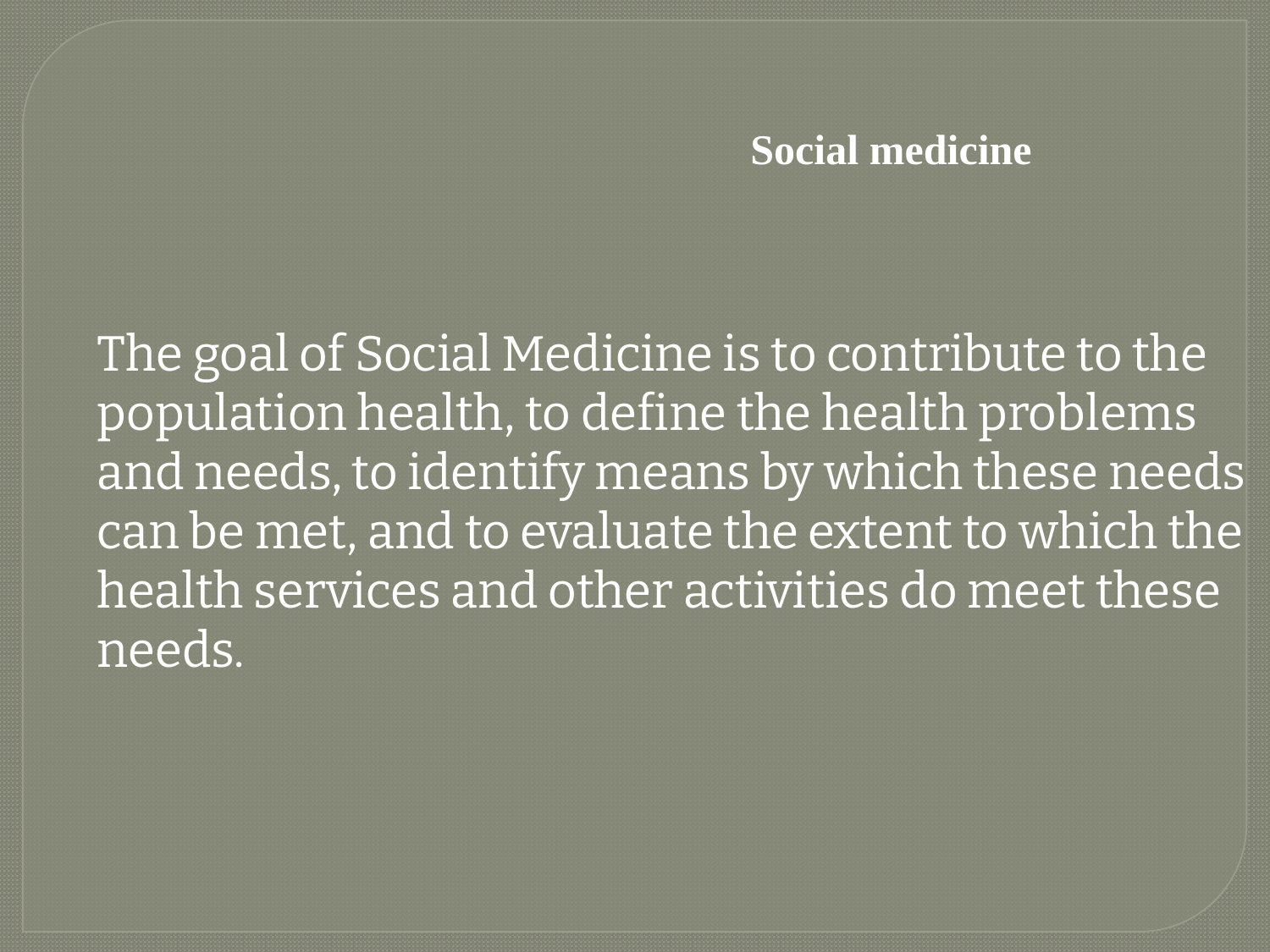

Social medicine
The goal of Social Medicine is to contribute to the population health, to define the health problems and needs, to identify means by which these needs can be met, and to evaluate the extent to which the health services and other activities do meet these needs.